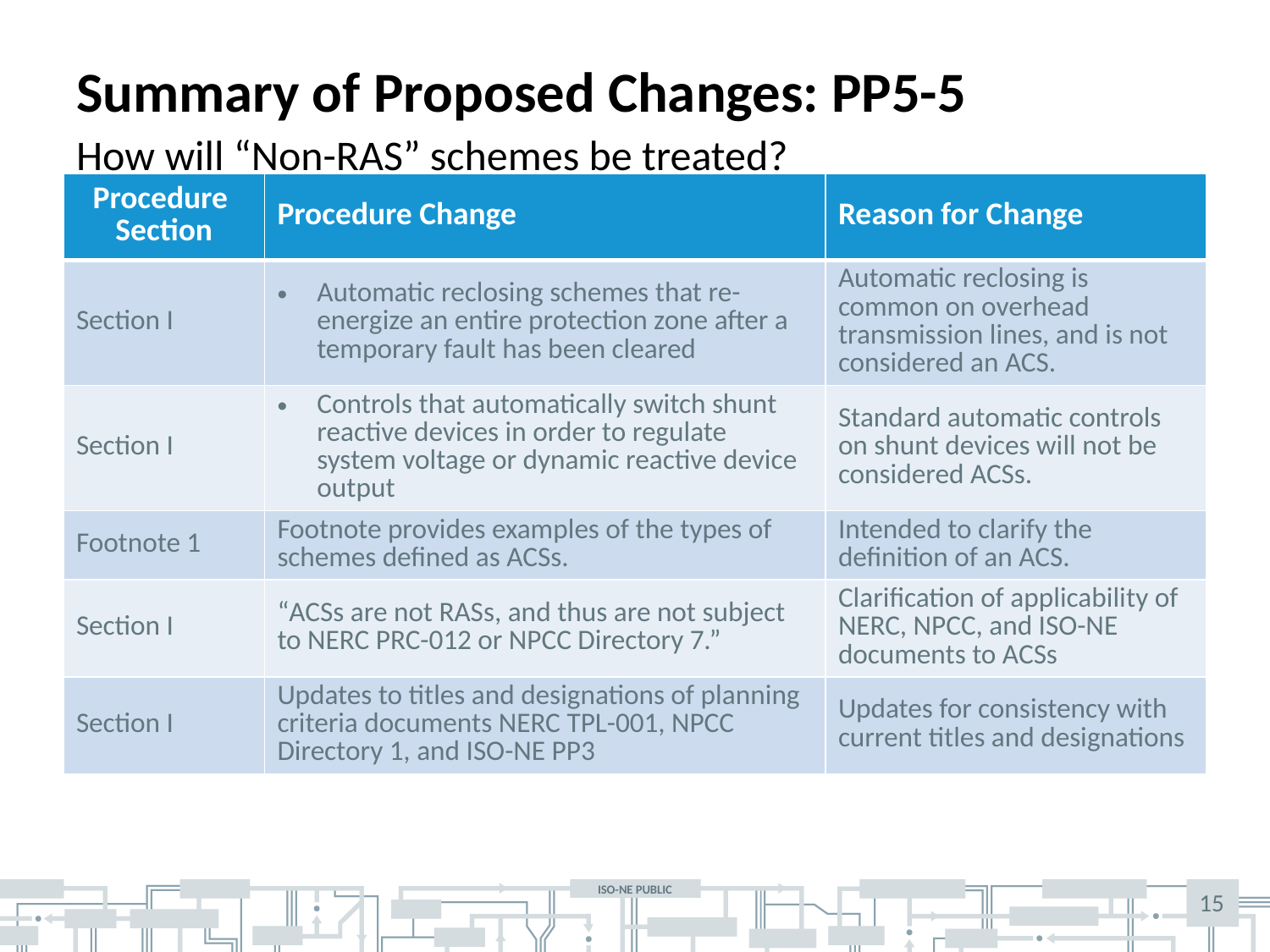

# Summary of Proposed Changes: PP5-5
How will “Non-RAS” schemes be treated?
| Procedure Section | Procedure Change | Reason for Change |
| --- | --- | --- |
| Section I | Automatic reclosing schemes that re-energize an entire protection zone after a temporary fault has been cleared | Automatic reclosing is common on overhead transmission lines, and is not considered an ACS. |
| Section I | Controls that automatically switch shunt reactive devices in order to regulate system voltage or dynamic reactive device output | Standard automatic controls on shunt devices will not be considered ACSs. |
| Footnote 1 | Footnote provides examples of the types of schemes defined as ACSs. | Intended to clarify the definition of an ACS. |
| Section I | “ACSs are not RASs, and thus are not subject to NERC PRC-012 or NPCC Directory 7.” | Clarification of applicability of NERC, NPCC, and ISO-NE documents to ACSs |
| Section I | Updates to titles and designations of planning criteria documents NERC TPL-001, NPCC Directory 1, and ISO-NE PP3 | Updates for consistency with current titles and designations |
15